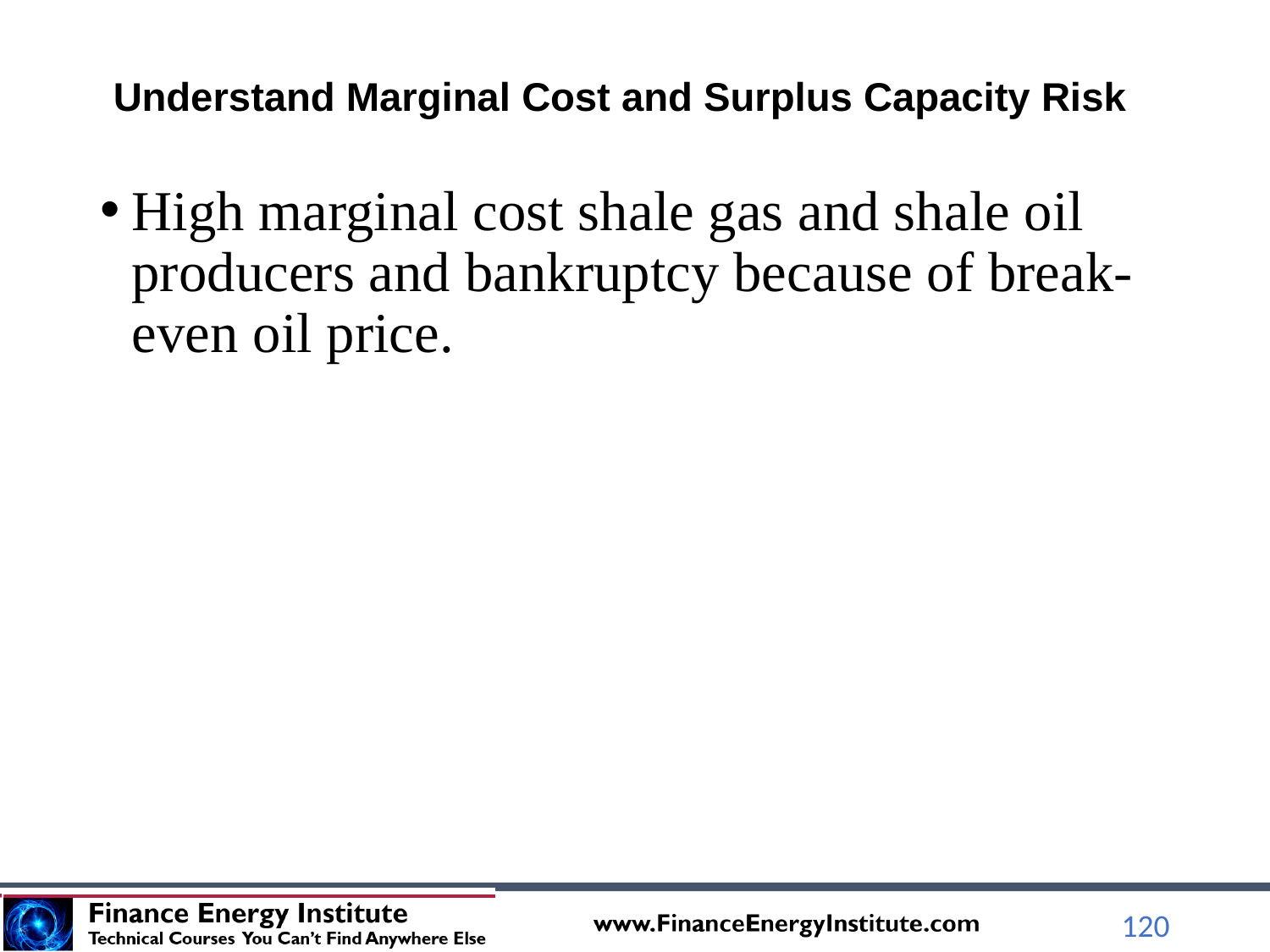

# Understand Marginal Cost and Surplus Capacity Risk
High marginal cost shale gas and shale oil producers and bankruptcy because of break-even oil price.
120